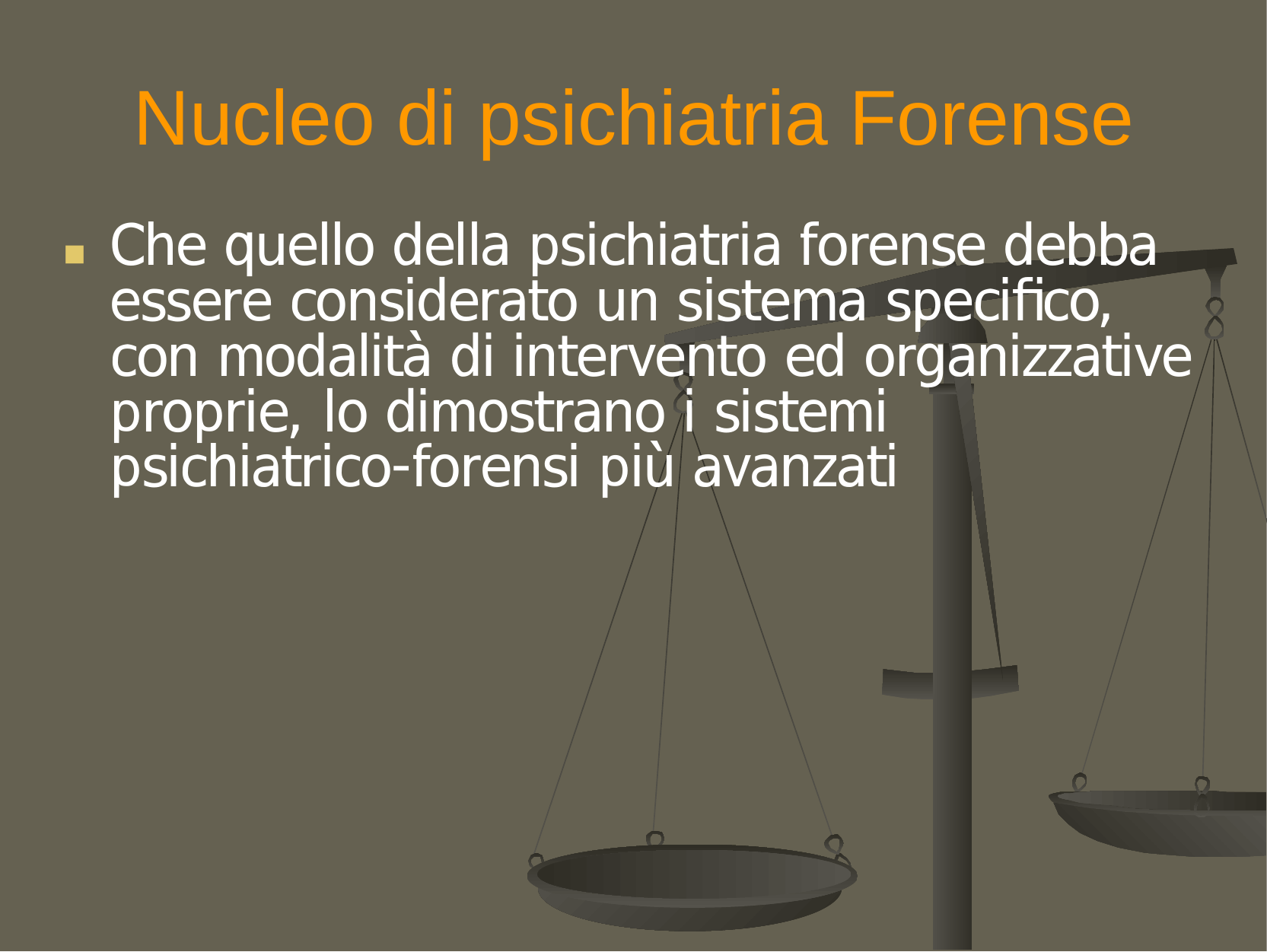

# Nucleo di psichiatria Forense
Che quello della psichiatria forense debba essere considerato un sistema specifico, con modalità di intervento ed organizzative proprie, lo dimostrano i sistemi psichiatrico-forensi più avanzati